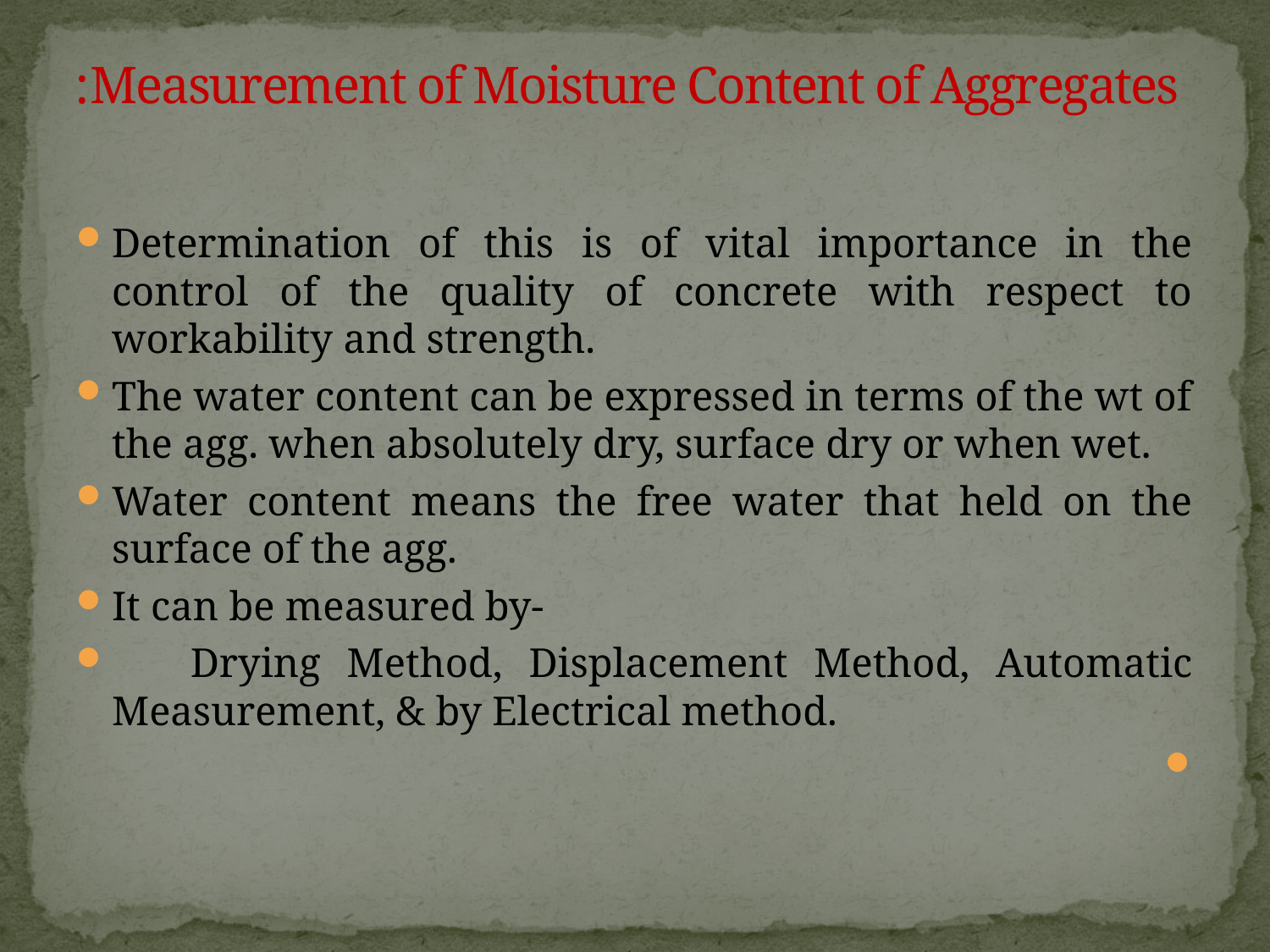

# Measurement of Moisture Content of Aggregates:
Determination of this is of vital importance in the control of the quality of concrete with respect to workability and strength.
The water content can be expressed in terms of the wt of the agg. when absolutely dry, surface dry or when wet.
Water content means the free water that held on the surface of the agg.
It can be measured by-
   Drying Method, Displacement Method, Automatic Measurement, & by Electrical method.